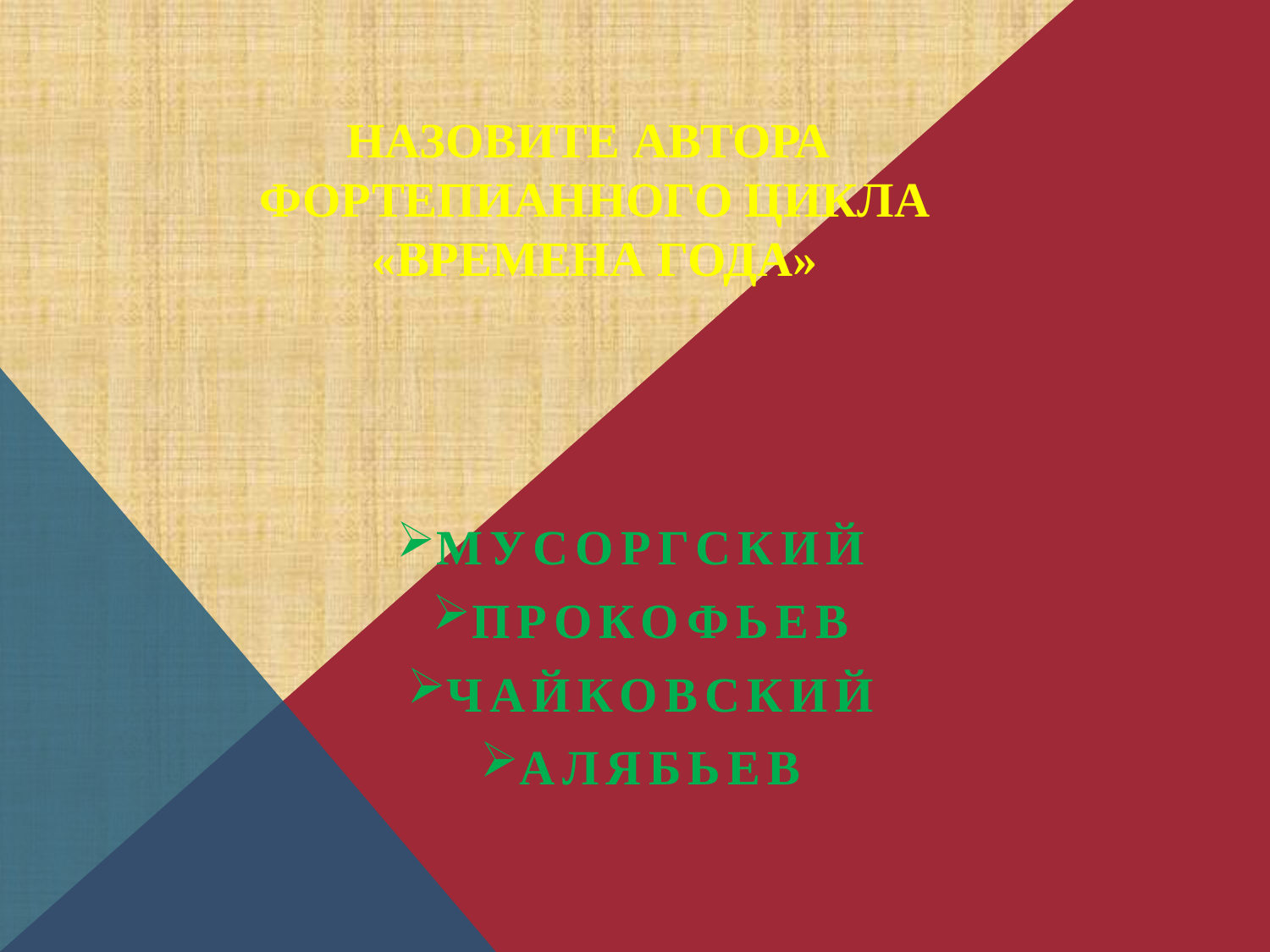

# Назовите автора  фортепианного цикла «времена года»

Мусоргский
Прокофьев
Чайковский
алябьев